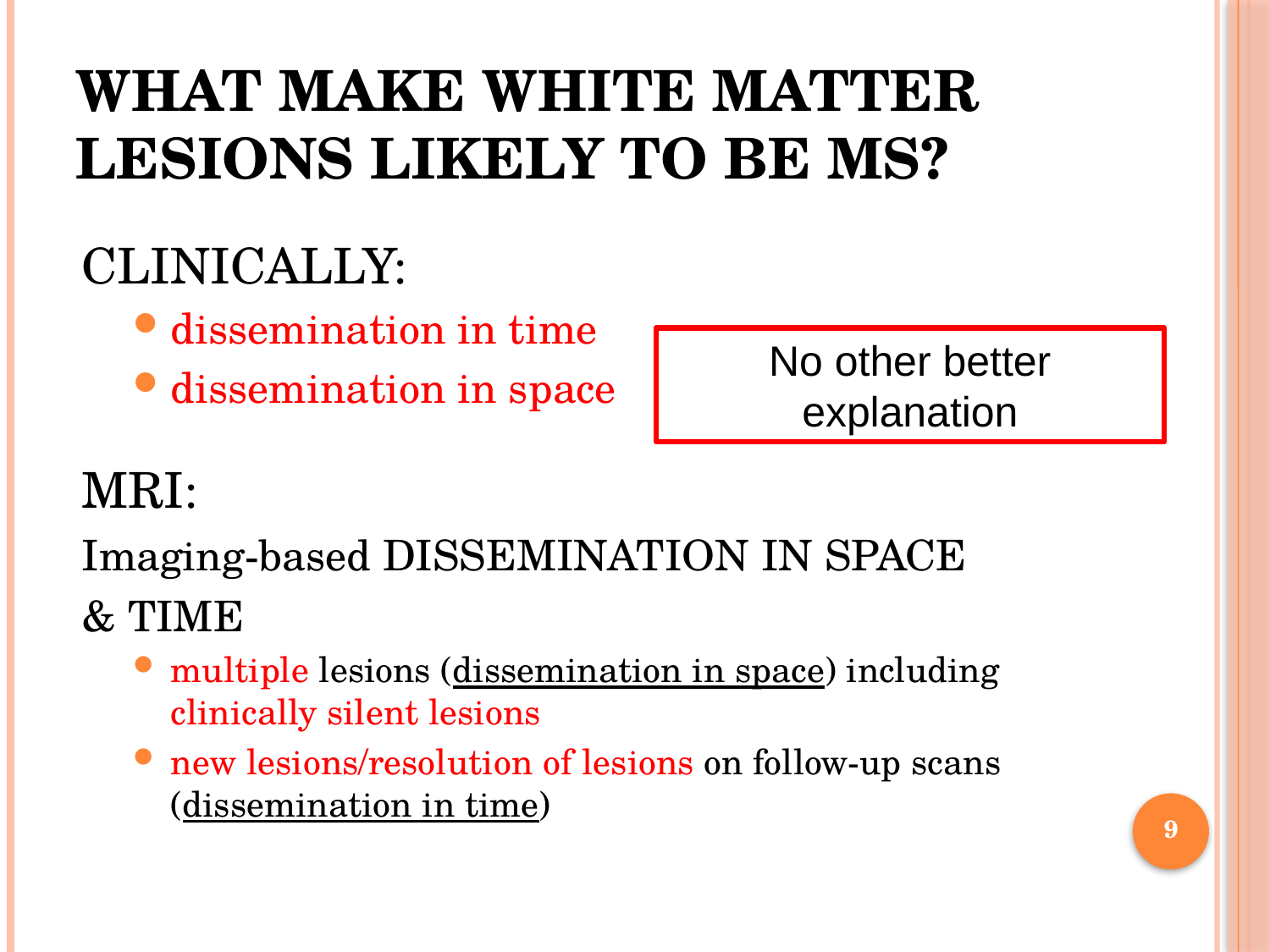

# What make white matter lesions likely to be MS?
CLINICALLY:
dissemination in time
dissemination in space

MRI:
Imaging-based DISSEMINATION IN SPACE
& TIME
multiple lesions (dissemination in space) including clinically silent lesions
new lesions/resolution of lesions on follow-up scans (dissemination in time)

No other better explanation
9